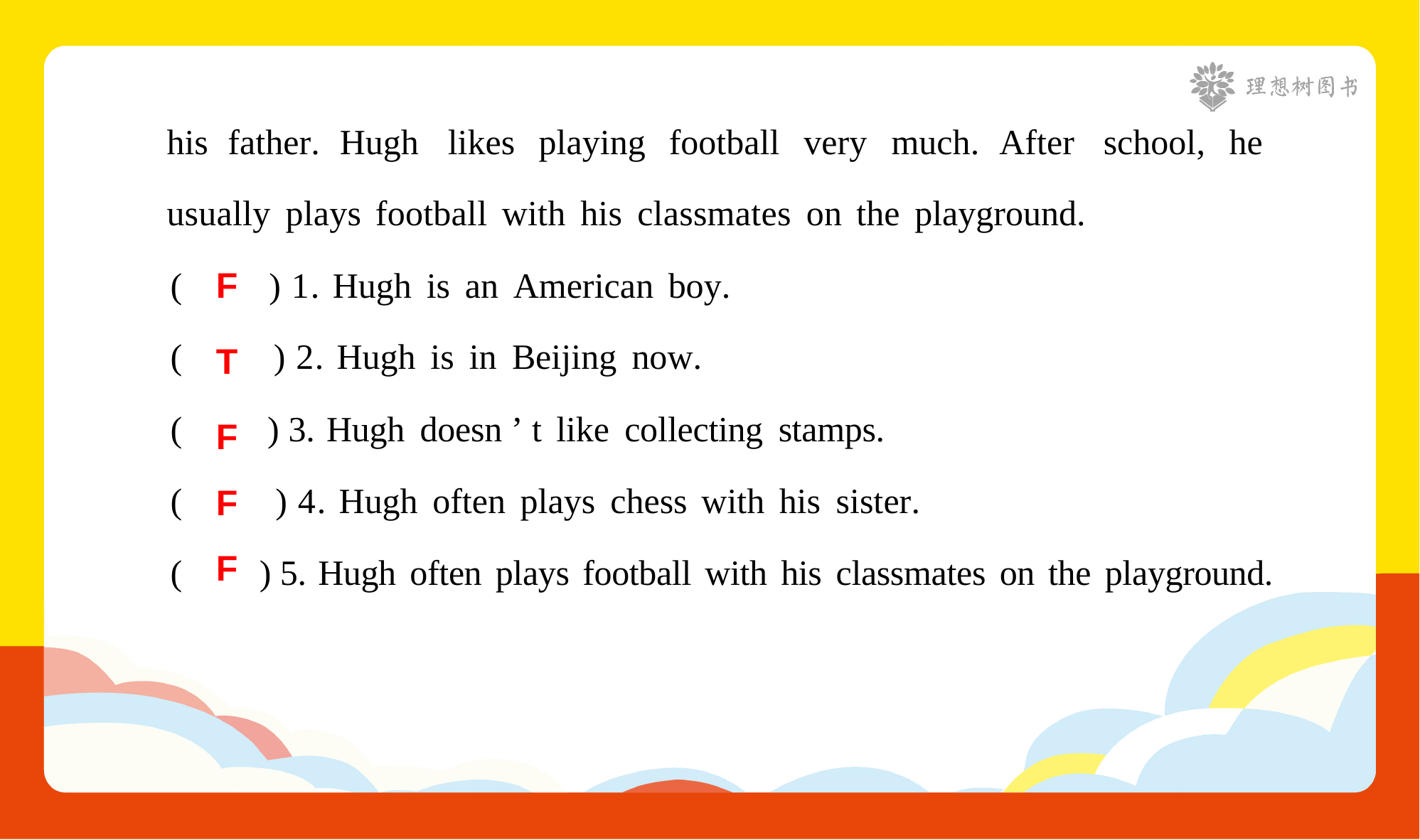

his  father.  Hugh   likes  playing  football  very  much.  After   school,  he
usually plays football with his classmates on the playground.

(         ) 1. Hugh is an American boy.
(         ) 2. Hugh is in Beijing now.

(         ) 3. Hugh doesn ’ t like collecting stamps.
(         ) 4. Hugh often plays chess with his sister.

(         ) 5. Hugh often plays football with his classmates on the playground.
F
T
F
F
F